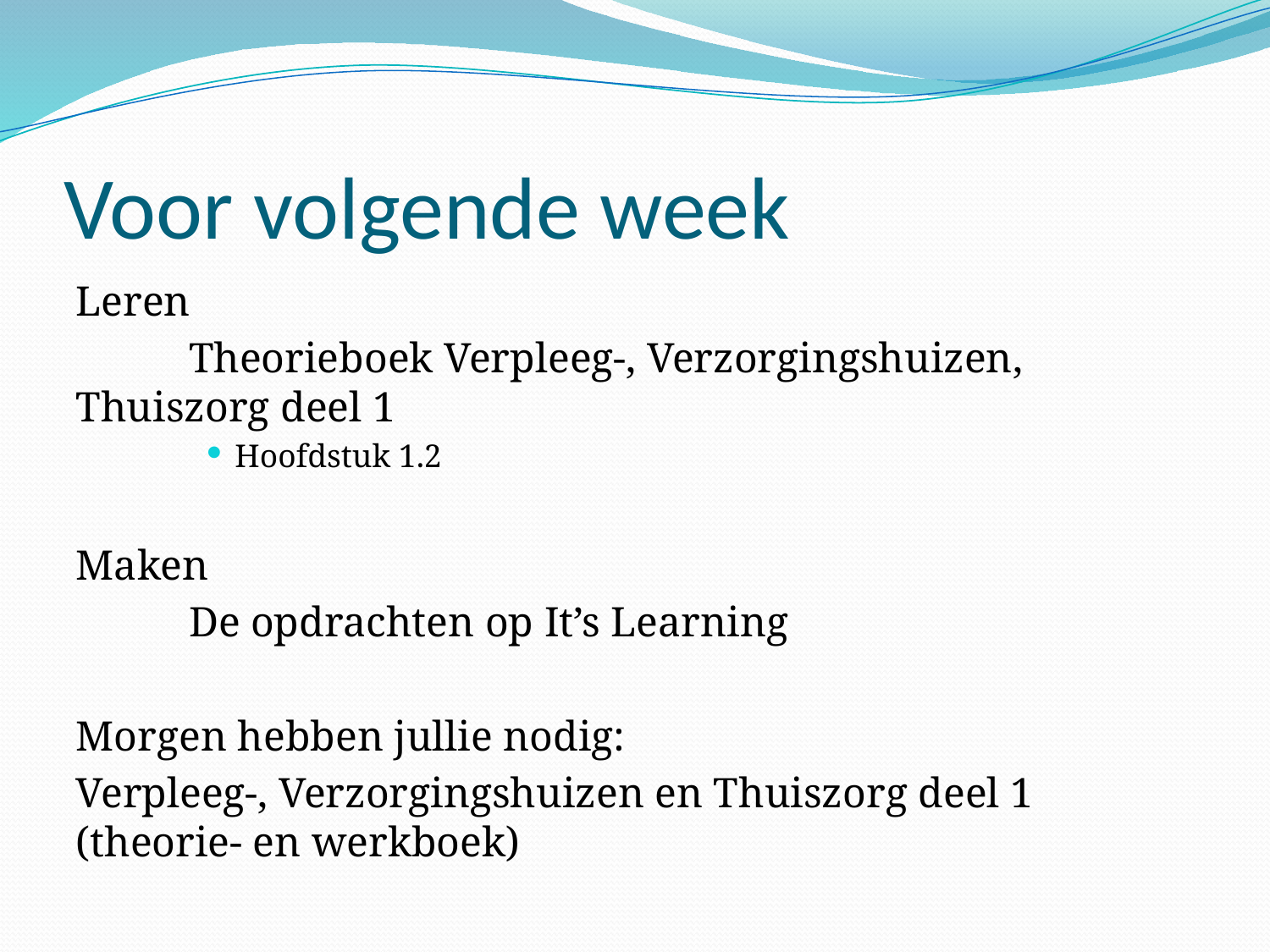

# Voor volgende week
Leren
	Theorieboek Verpleeg-, Verzorgingshuizen, 		Thuiszorg deel 1
Hoofdstuk 1.2

Maken
	De opdrachten op It’s Learning

Morgen hebben jullie nodig:
Verpleeg-, Verzorgingshuizen en Thuiszorg deel 1 (theorie- en werkboek)